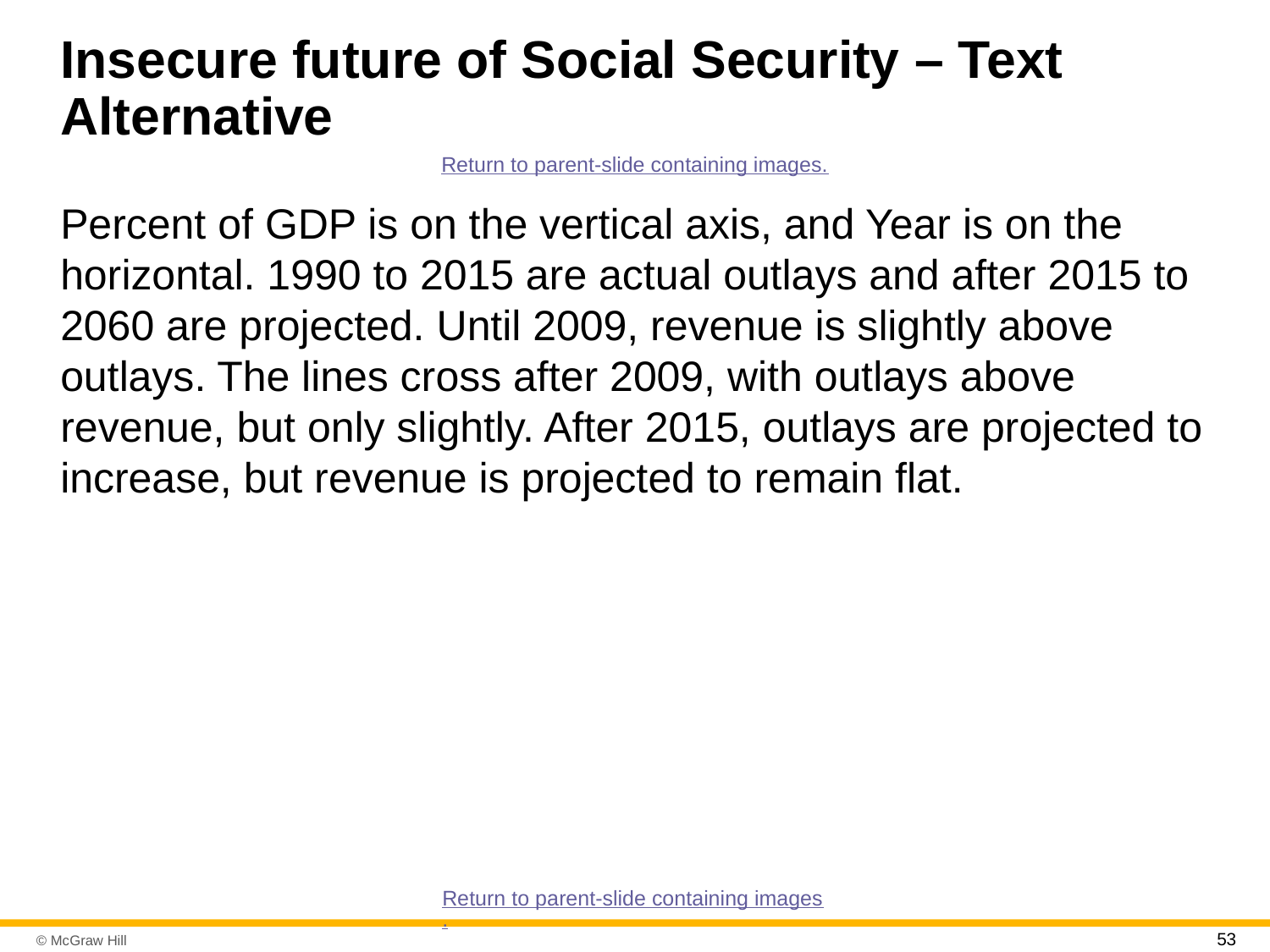

# Insecure future of Social Security – Text Alternative
Return to parent-slide containing images.
Percent of GDP is on the vertical axis, and Year is on the horizontal. 1990 to 2015 are actual outlays and after 2015 to 2060 are projected. Until 2009, revenue is slightly above outlays. The lines cross after 2009, with outlays above revenue, but only slightly. After 2015, outlays are projected to increase, but revenue is projected to remain flat.
Return to parent-slide containing images.